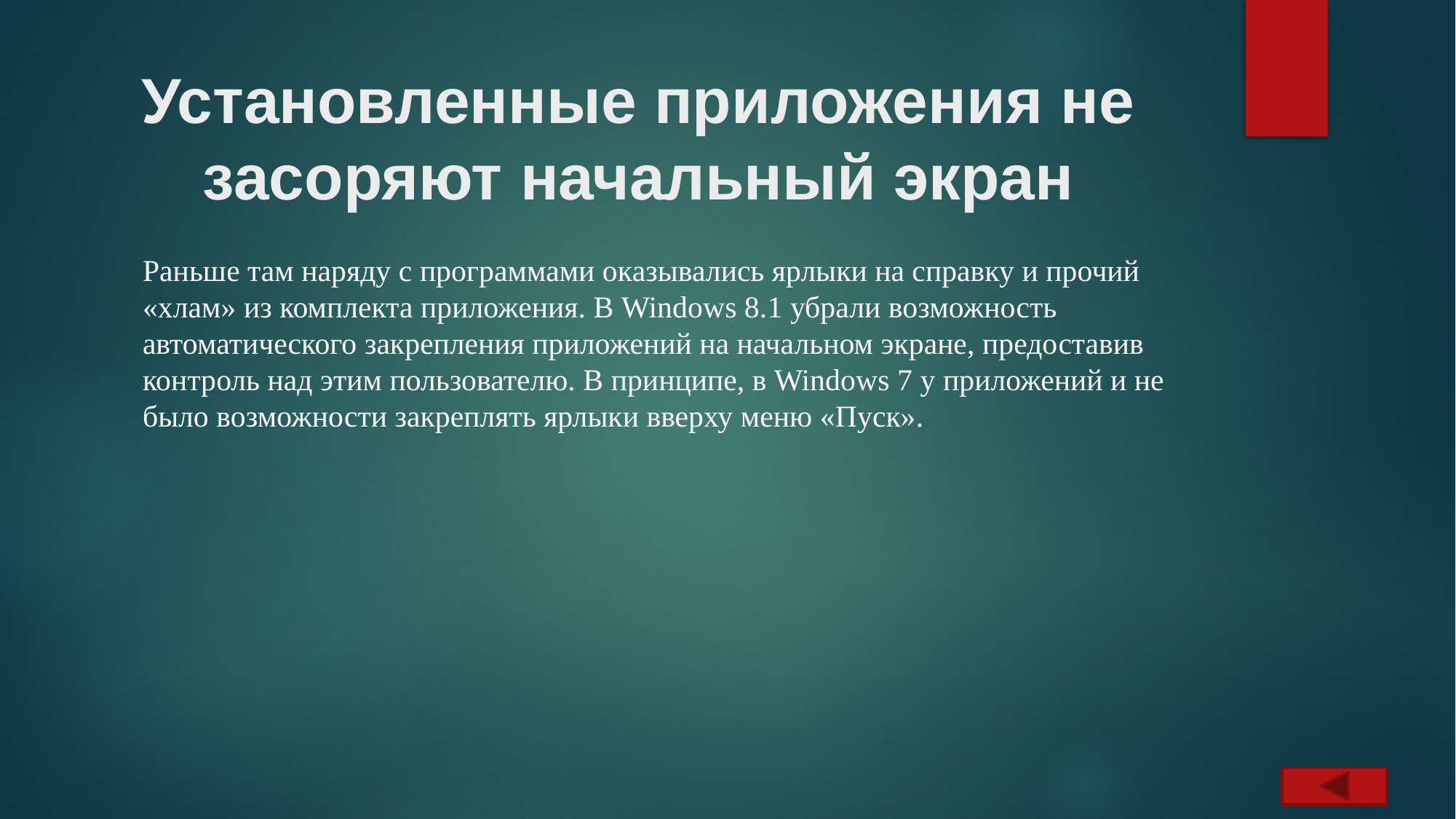

# Установленные приложения не засоряют начальный экран
Раньше там наряду с программами оказывались ярлыки на справку и прочий «хлам» из комплекта приложения. В Windows 8.1 убрали возможность автоматического закрепления приложений на начальном экране, предоставив контроль над этим пользователю. В принципе, в Windows 7 у приложений и не было возможности закреплять ярлыки вверху меню «Пуск».